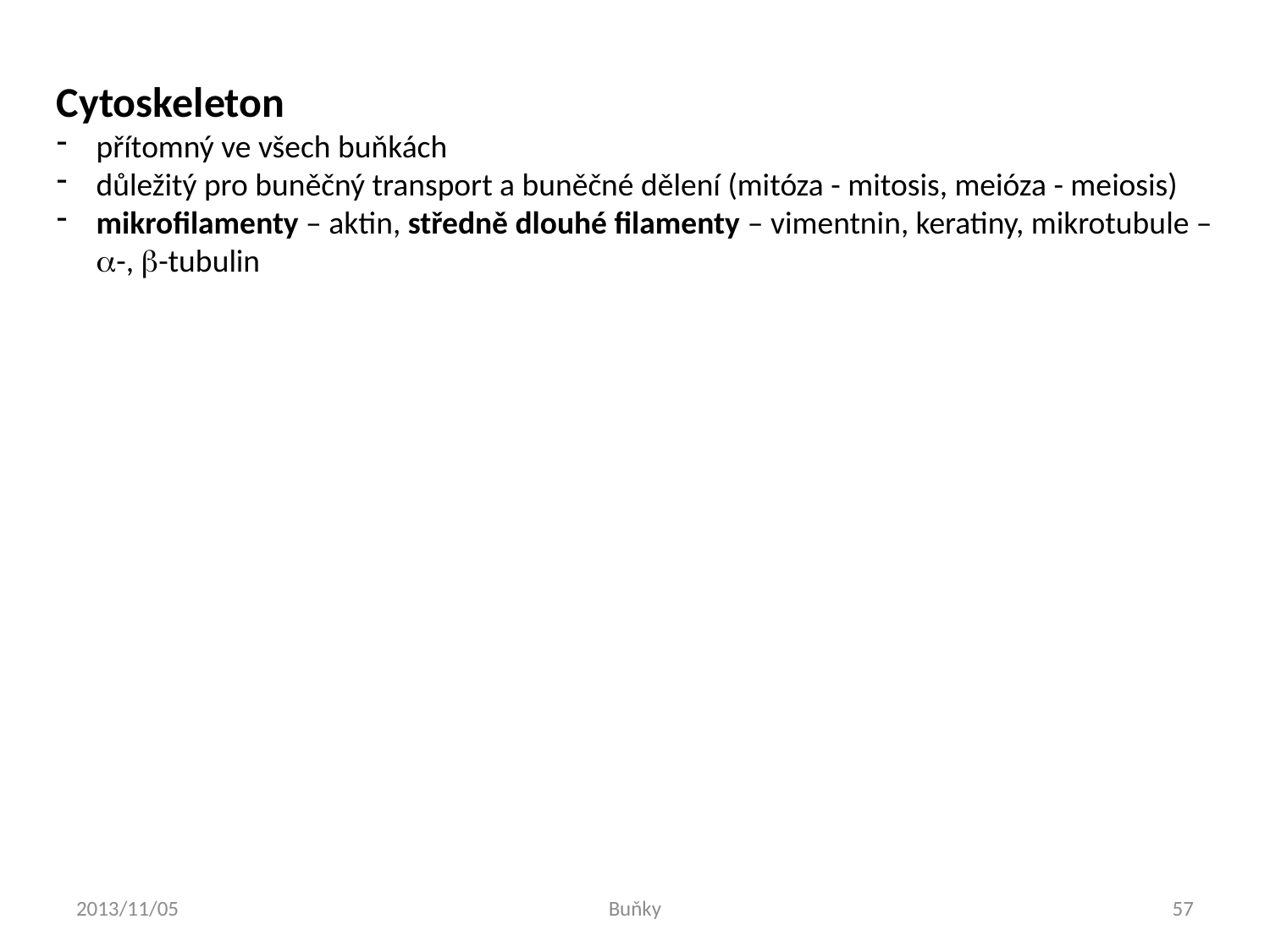

Cytoskeleton
přítomný ve všech buňkách
důležitý pro buněčný transport a buněčné dělení (mitóza - mitosis, meióza - meiosis)
mikrofilamenty – aktin, středně dlouhé filamenty – vimentnin, keratiny, mikrotubule – α-, β-tubulin

2013/11/05
Buňky
57